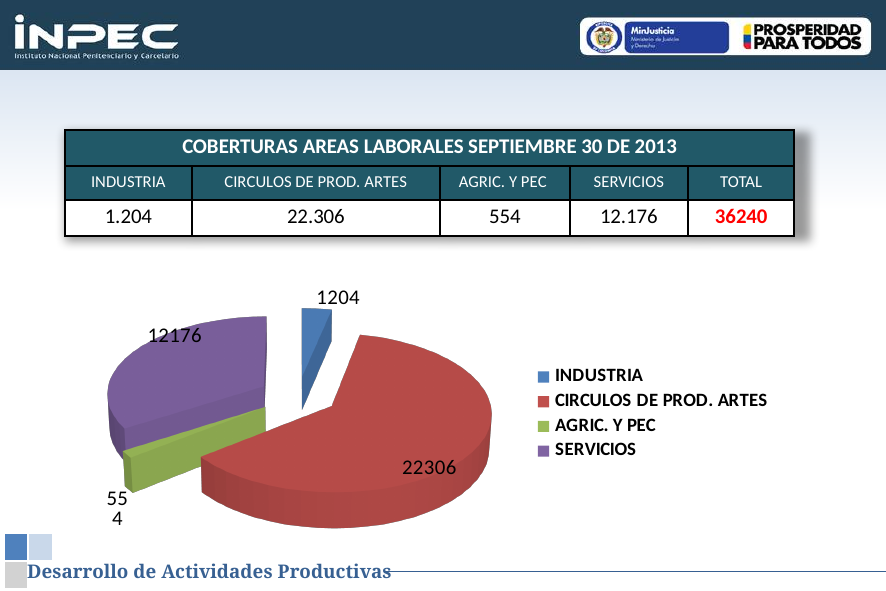

| COBERTURAS AREAS LABORALES SEPTIEMBRE 30 DE 2013 |  |  |  |  |
| --- | --- | --- | --- | --- |
| INDUSTRIA | CIRCULOS DE PROD. ARTES | AGRIC. Y PEC | SERVICIOS | TOTAL |
| 1.204 | 22.306 | 554 | 12.176 | 36240 |

[unsupported chart]

Desarrollo de Actividades Productivas